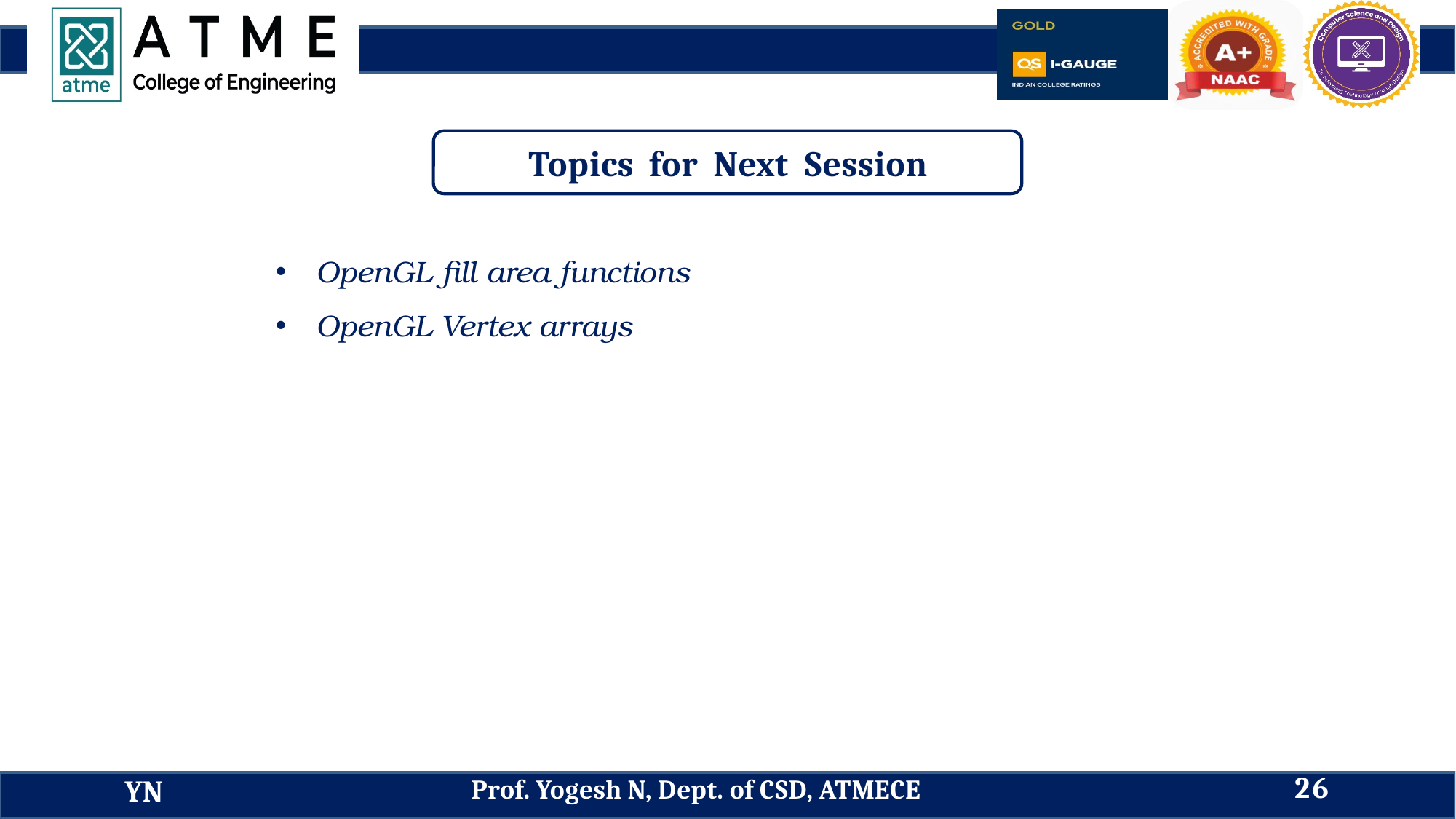

Topics  for  Next  Session
OpenGL fill area functions
OpenGL Vertex arrays
26
Prof. Yogesh N, Dept. of CSD, ATMECE
YN